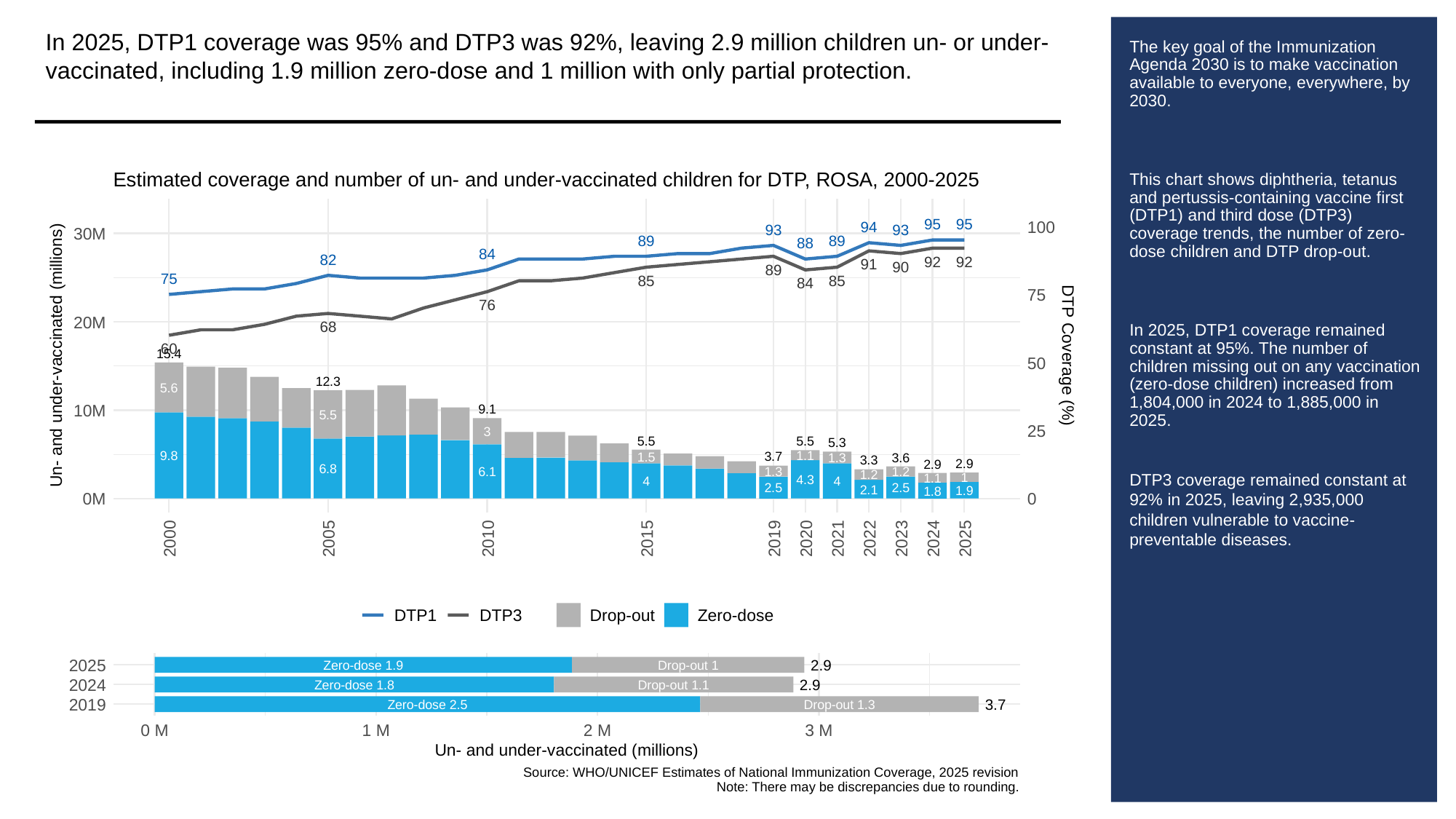

In 2025, DTP1 coverage was 95% and DTP3 was 92%, leaving 2.9 million children un- or under-vaccinated, including 1.9 million zero-dose and 1 million with only partial protection.
# The key goal of the Immunization Agenda 2030 is to make vaccination available to everyone, everywhere, by 2030.

This chart shows diphtheria, tetanus and pertussis-containing vaccine first (DTP1) and third dose (DTP3) coverage trends, the number of zero-dose children and DTP drop-out.

In 2025, DTP1 coverage remained constant at 95%. The number of children missing out on any vaccination (zero-dose children) increased from 1,804,000 in 2024 to 1,885,000 in 2025.

DTP3 coverage remained constant at 92% in 2025, leaving 2,935,000 children vulnerable to vaccine-preventable diseases.

Estimated coverage and number of un- and under-vaccinated children for DTP, ROSA, 2000-2025

95
95
100
94
93
93
30M

89
89
88

84
82
92
92
91
90
89
75
85
85
84

75
76
20M
68

60
15.4
Un- and under-vaccinated (millions)
DTP Coverage (%)
50

12.3

5.6

10M
9.1

5.5

25
3

5.5
5.5

5.3

1.1
9.8

3.7
1.5
3.6
1.3

3.3

2.9
2.9

6.8

1.3
6.1
1.2

1.2

1

1.1
4.3
4
4

2.5
2.5
2.1
1.9
1.8
0M
0

2000
2005
2010
2015
2019
2020
2021
2022
2023
2024
2025

DTP1
DTP3
Drop-out
Zero-dose

2025
2.9
Zero-dose 1.9
Drop-out 1

2024
2.9
Zero-dose 1.8
Drop-out 1.1

2019
3.7
Zero-dose 2.5
Drop-out 1.3

0 M
1 M
2 M
3 M
Un- and under-vaccinated (millions)
Source: WHO/UNICEF Estimates of National Immunization Coverage, 2025 revision
Note: There may be discrepancies due to rounding.